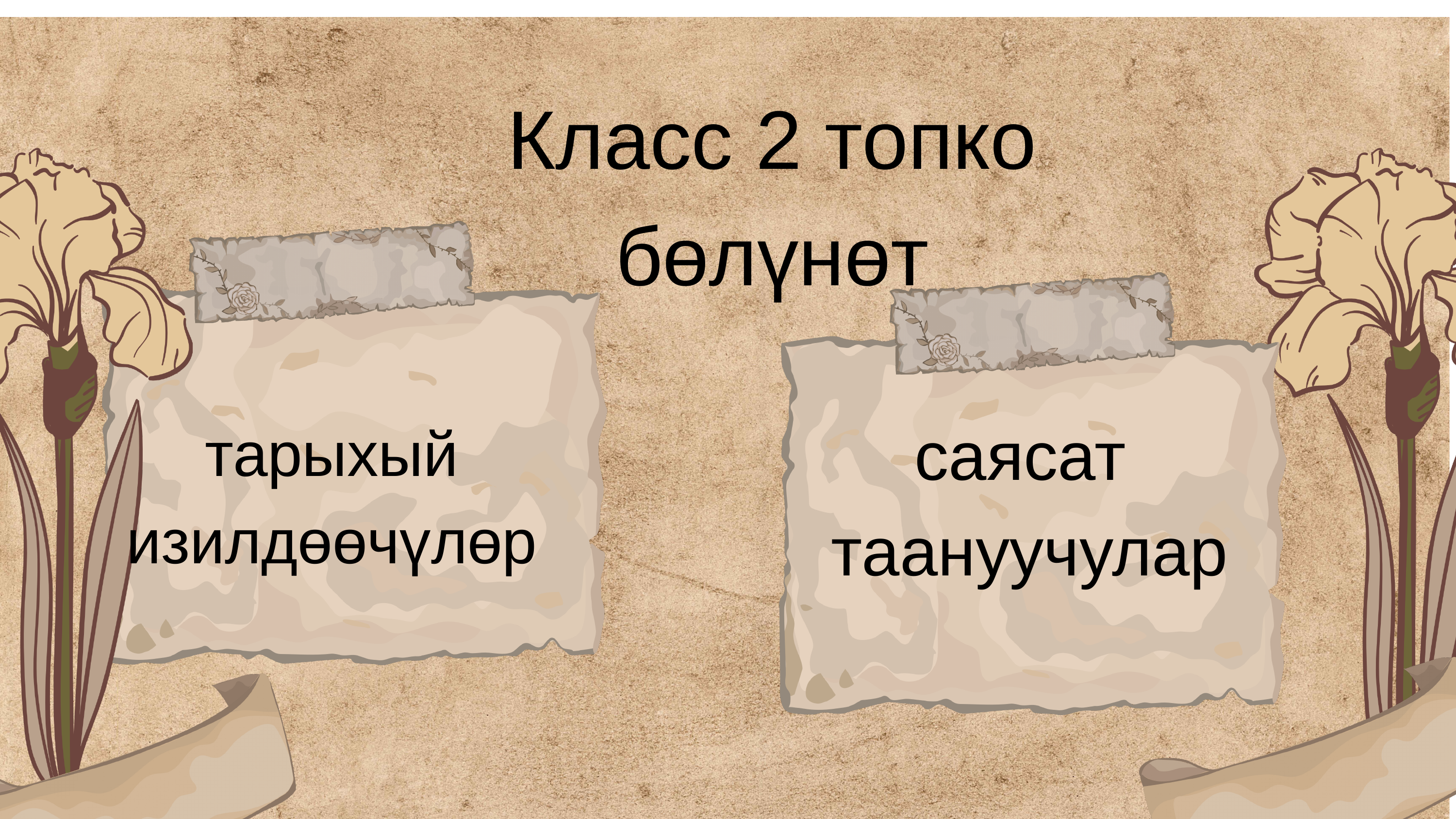

Класс 2 топко
бөлүнөт

саясат
таануучулар
тарыхый изилдөөчүлөр